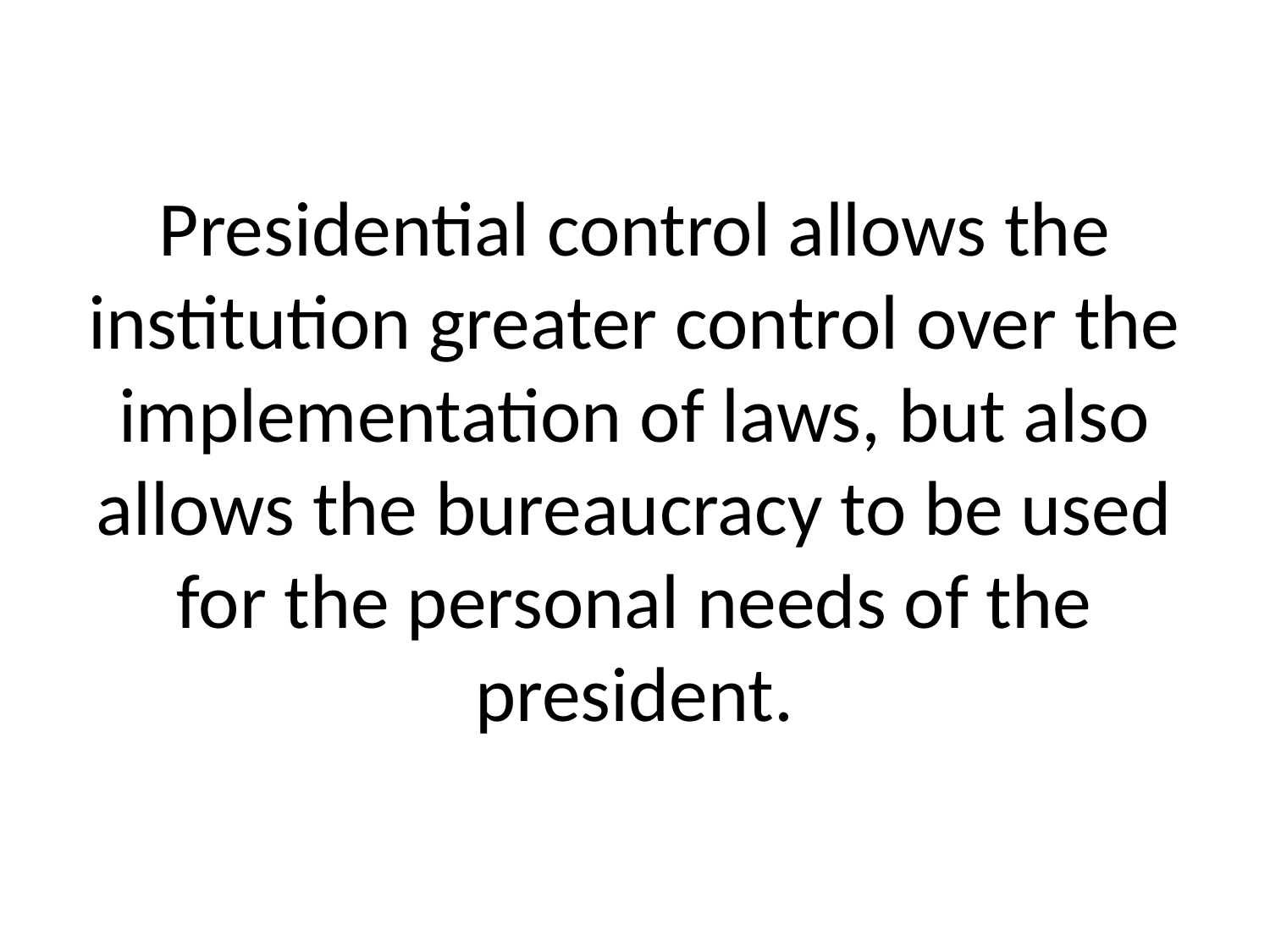

# Presidential control allows the institution greater control over the implementation of laws, but also allows the bureaucracy to be used for the personal needs of the president.